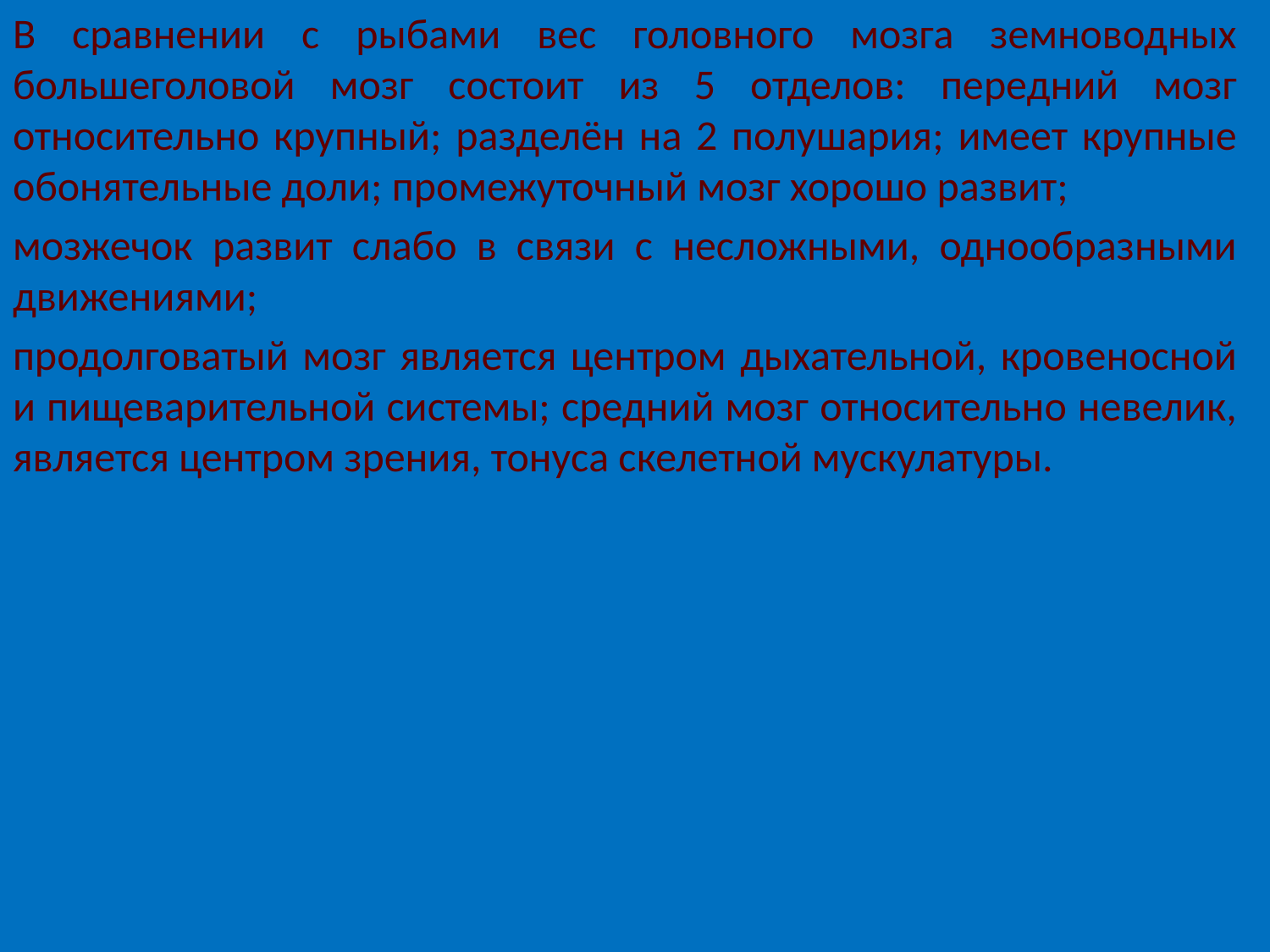

В сравнении с рыбами вес головного мозга земноводных большеголовой мозг состоит из 5 отделов: передний мозг относительно крупный; разделён на 2 полушария; имеет крупные обонятельные доли; промежуточный мозг хорошо развит;
мозжечок развит слабо в связи с несложными, однообразными движениями;
продолговатый мозг является центром дыхательной, кровеносной и пищеварительной системы; средний мозг относительно невелик, является центром зрения, тонуса скелетной мускулатуры.